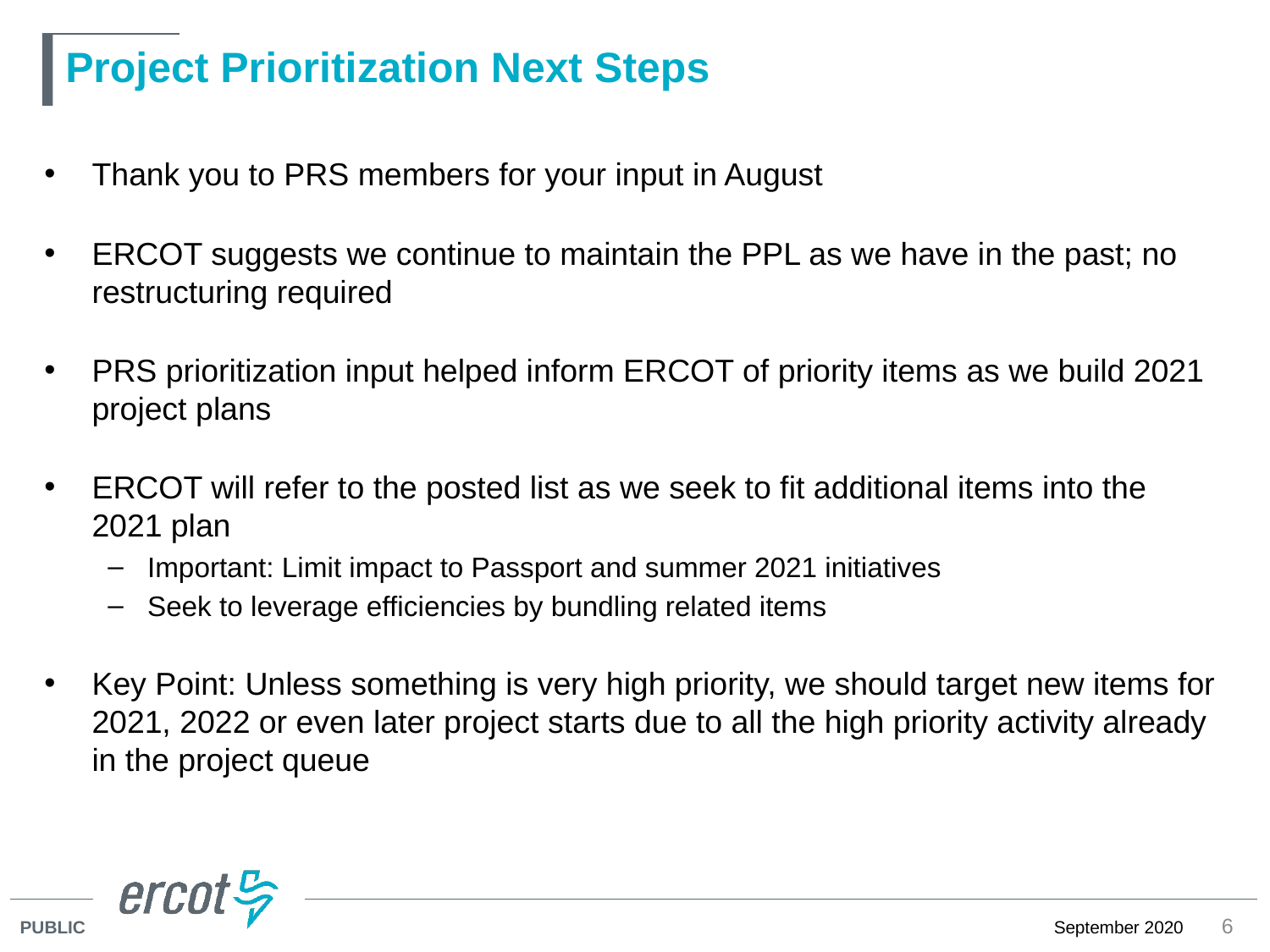

# Project Prioritization Next Steps
Thank you to PRS members for your input in August

ERCOT suggests we continue to maintain the PPL as we have in the past; no restructuring required

PRS prioritization input helped inform ERCOT of priority items as we build 2021 project plans

ERCOT will refer to the posted list as we seek to fit additional items into the 2021 plan
Important: Limit impact to Passport and summer 2021 initiatives
Seek to leverage efficiencies by bundling related items

Key Point: Unless something is very high priority, we should target new items for 2021, 2022 or even later project starts due to all the high priority activity already in the project queue
6